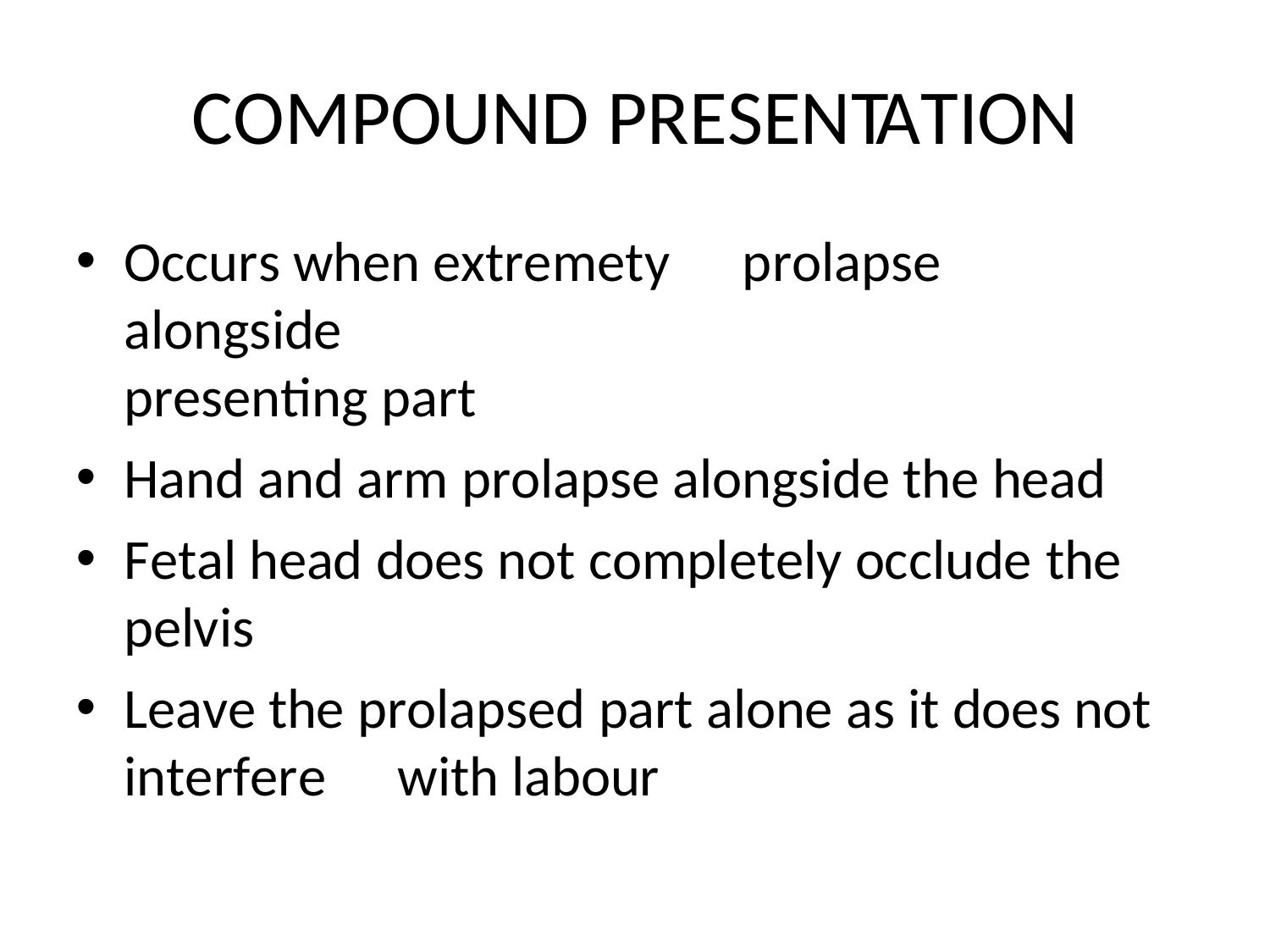

# COMPOUND PRESENTATION
Occurs when extremety	prolapse alongside
presenting part

Hand and arm prolapse alongside the head

Fetal head does not completely occlude the pelvis

Leave the prolapsed part alone as it does not interfere	with labour